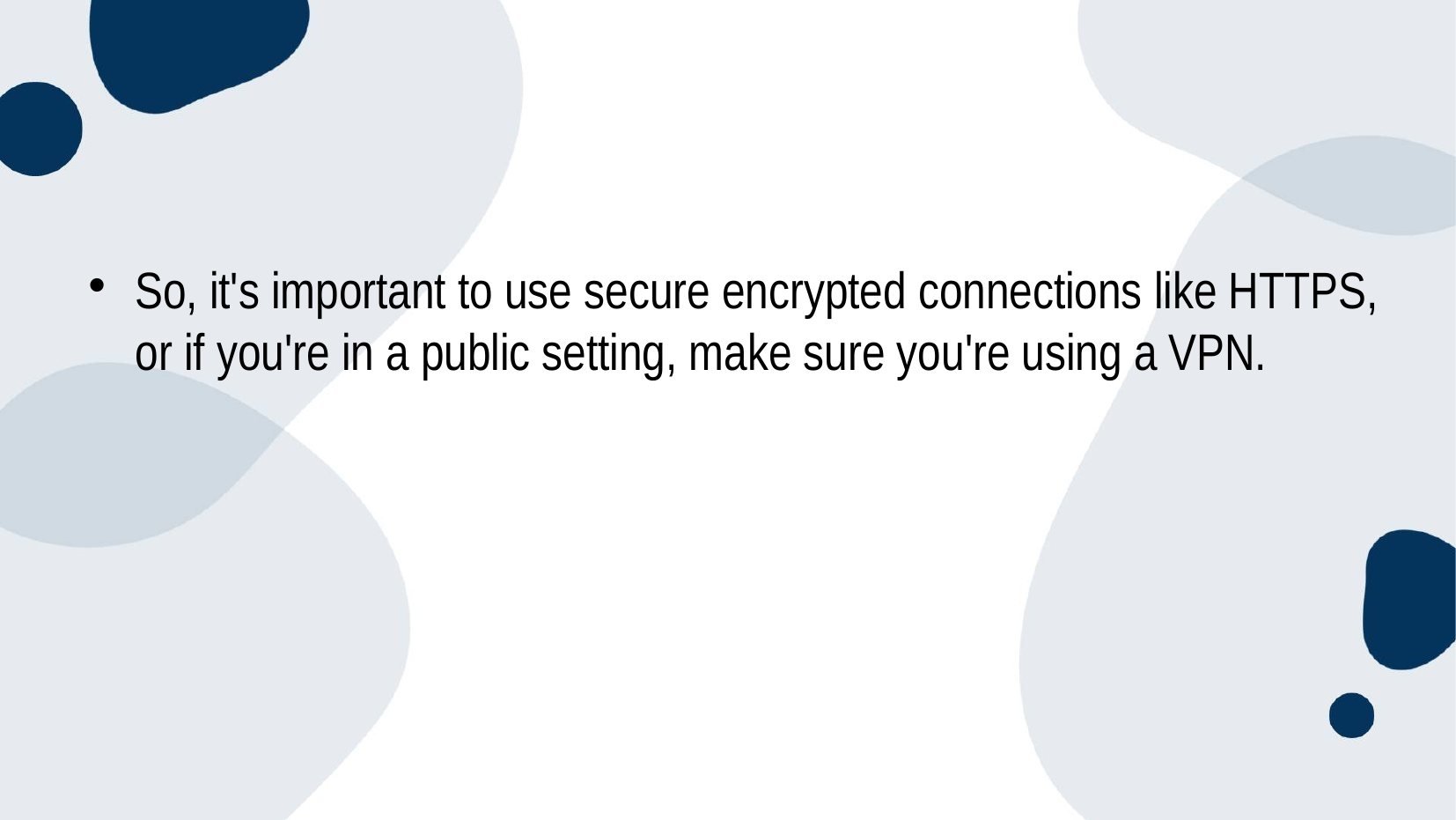

#
So, it's important to use secure encrypted connections like HTTPS, or if you're in a public setting, make sure you're using a VPN.